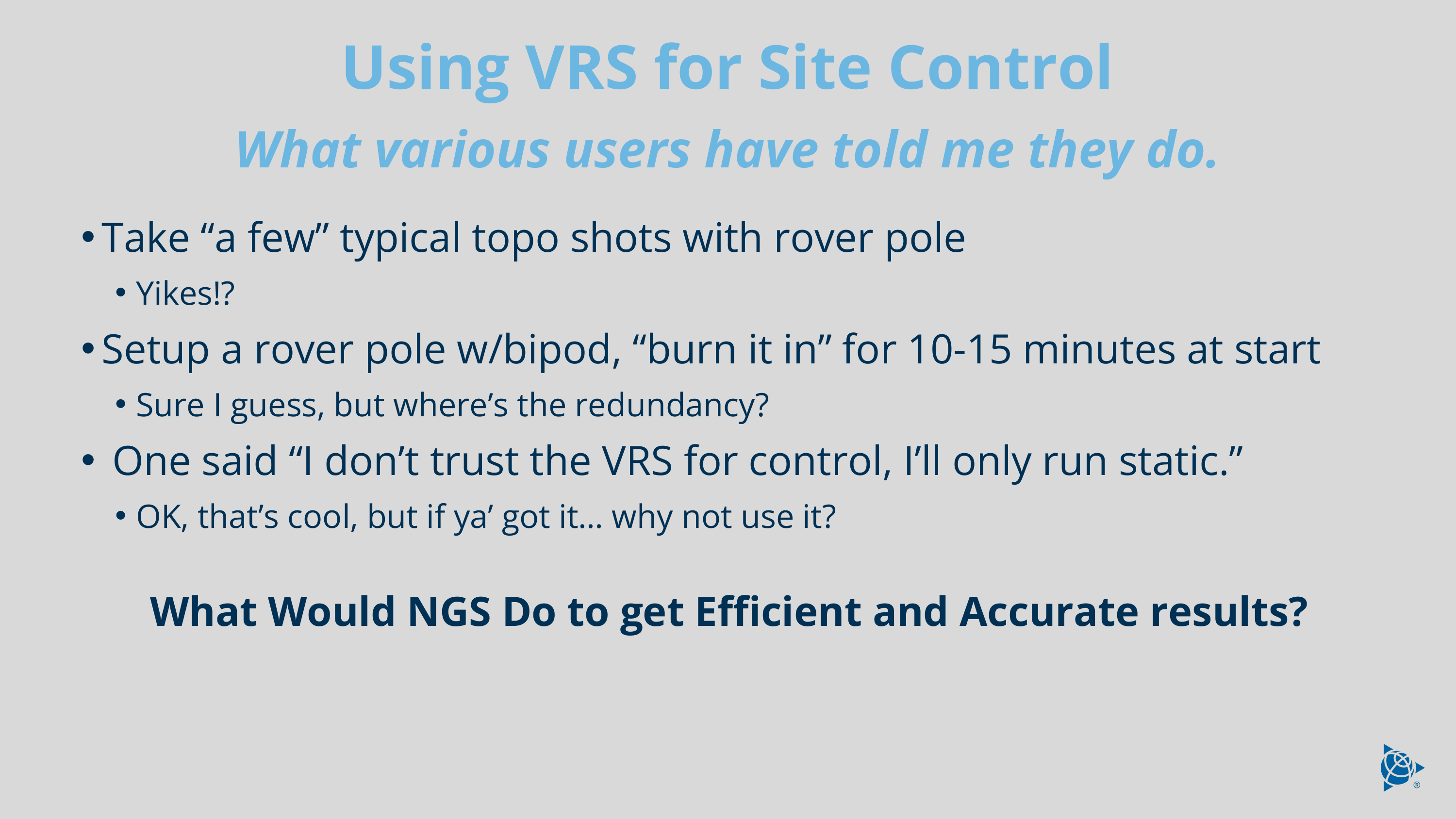

Using VRS for Site Control
What various users have told me they do.
Take “a few” typical topo shots with rover pole
Yikes!?
Setup a rover pole w/bipod, “burn it in” for 10-15 minutes at start
Sure I guess, but where’s the redundancy?
 One said “I don’t trust the VRS for control, I’ll only run static.”
OK, that’s cool, but if ya’ got it… why not use it?
What Would NGS Do to get Efficient and Accurate results?